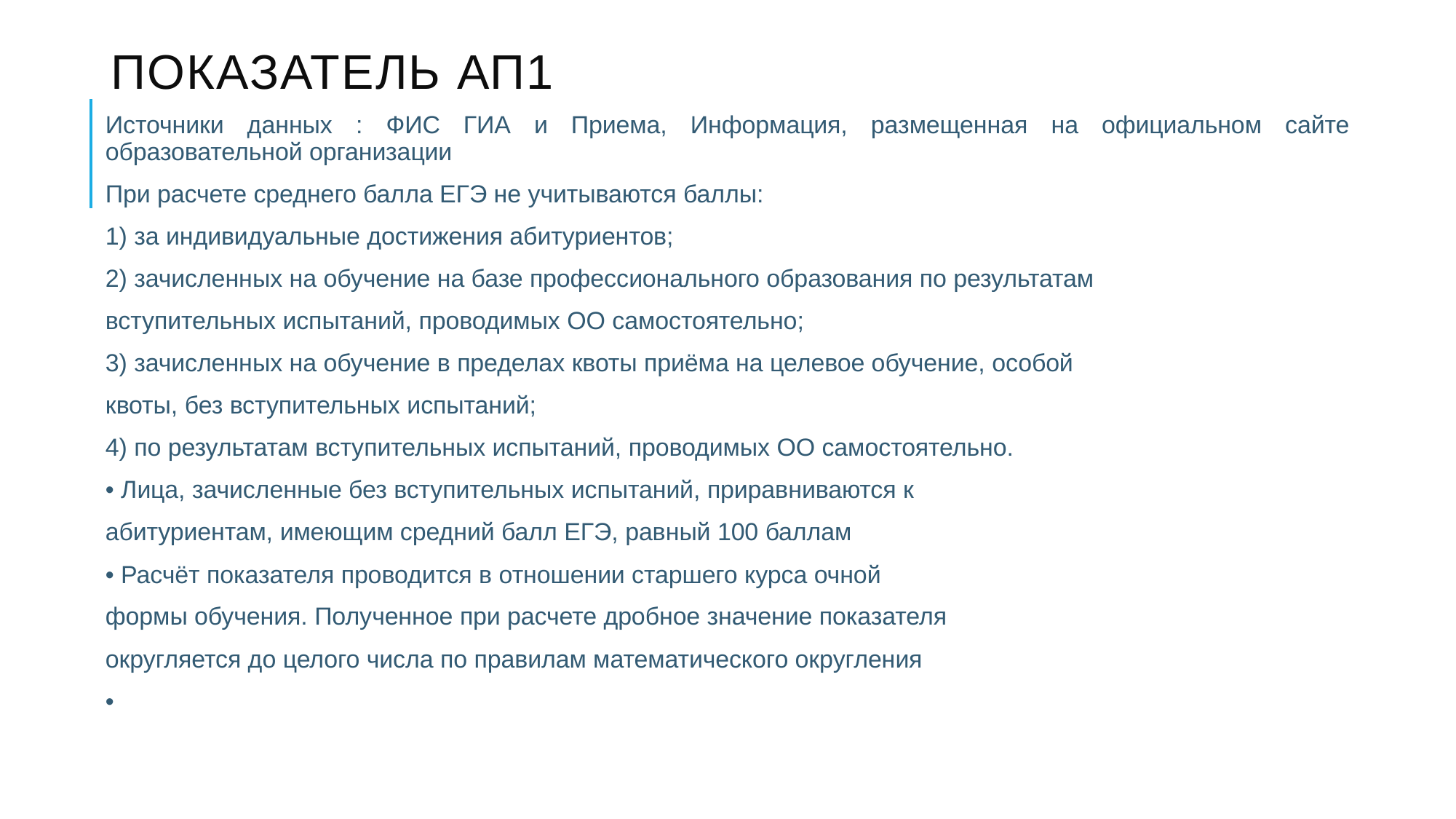

# Показатель АП1
Источники данных : ФИС ГИА и Приема, Информация, размещенная на официальном сайте образовательной организации
При расчете среднего балла ЕГЭ не учитываются баллы:
1) за индивидуальные достижения абитуриентов;
2) зачисленных на обучение на базе профессионального образования по результатам
вступительных испытаний, проводимых ОО самостоятельно;
3) зачисленных на обучение в пределах квоты приёма на целевое обучение, особой
квоты, без вступительных испытаний;
4) по результатам вступительных испытаний, проводимых ОО самостоятельно.
• Лица, зачисленные без вступительных испытаний, приравниваются к
абитуриентам, имеющим средний балл ЕГЭ, равный 100 баллам
• Расчёт показателя проводится в отношении старшего курса очной
формы обучения. Полученное при расчете дробное значение показателя
округляется до целого числа по правилам математического округления
•